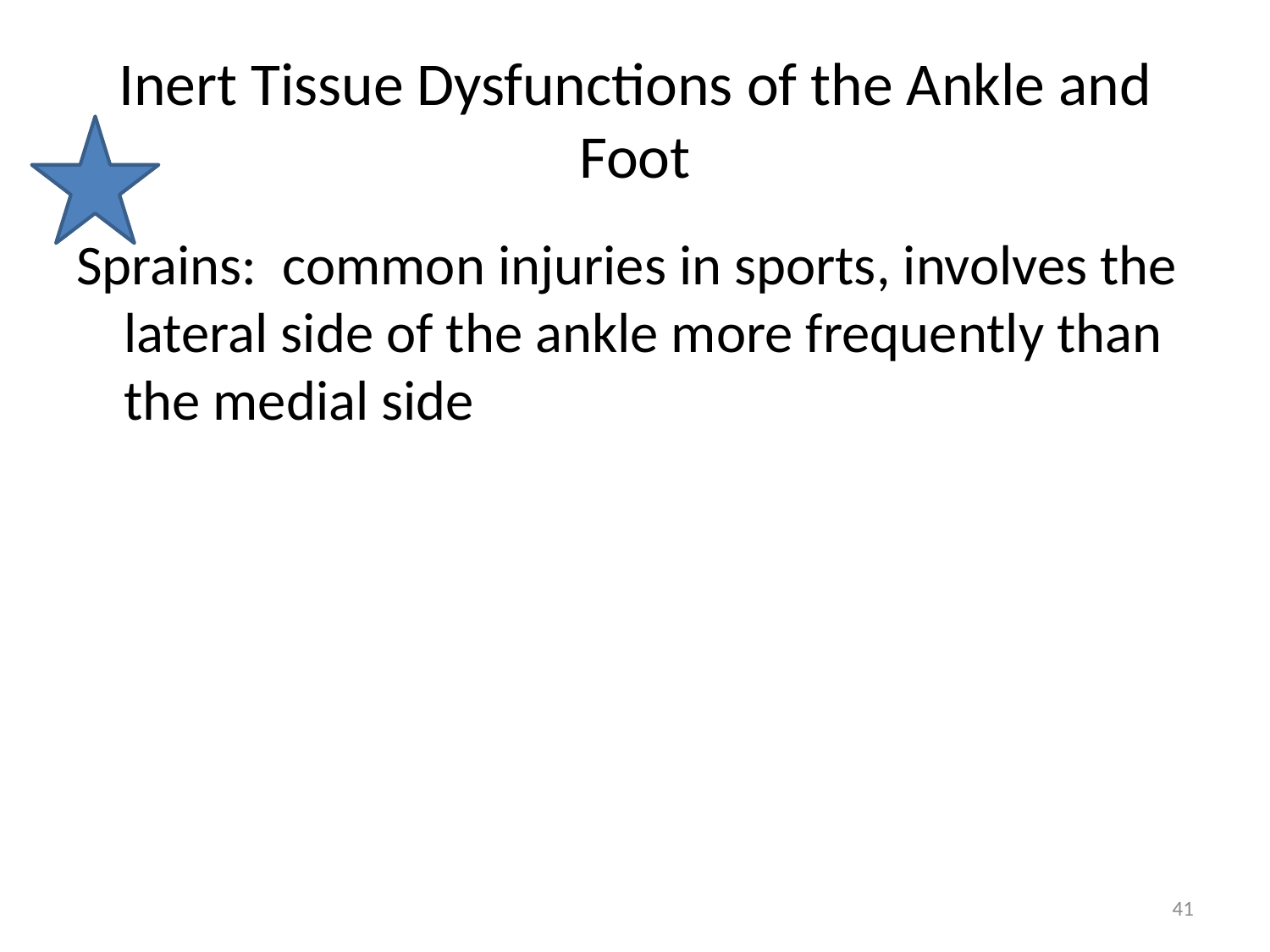

# Inert Tissue Dysfunctions of the Ankle and Foot

Sprains:  common injuries in sports, involves the lateral side of the ankle more frequently than the medial side

41